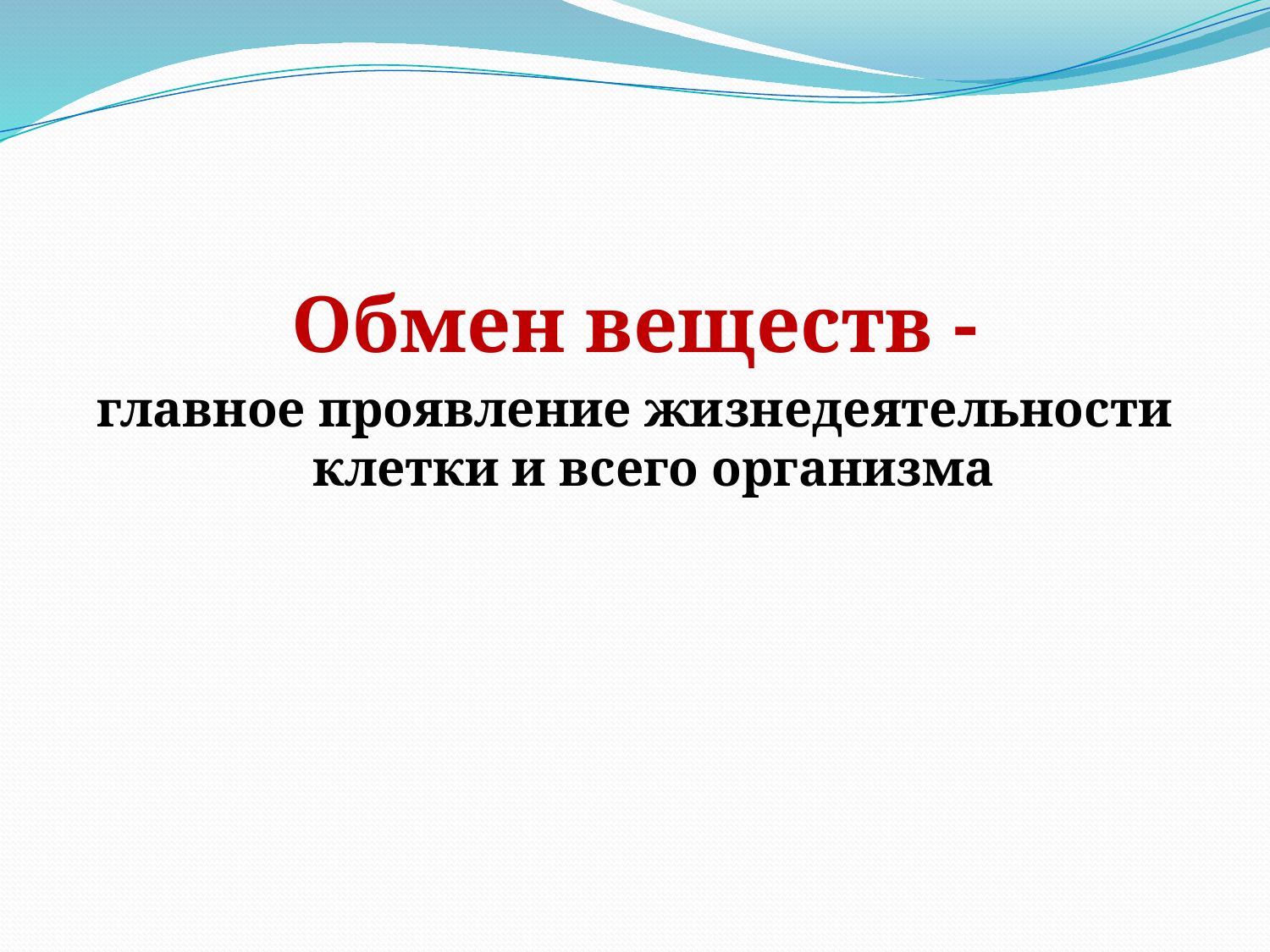

Обмен веществ -
главное проявление жизнедеятельности клетки и всего организма